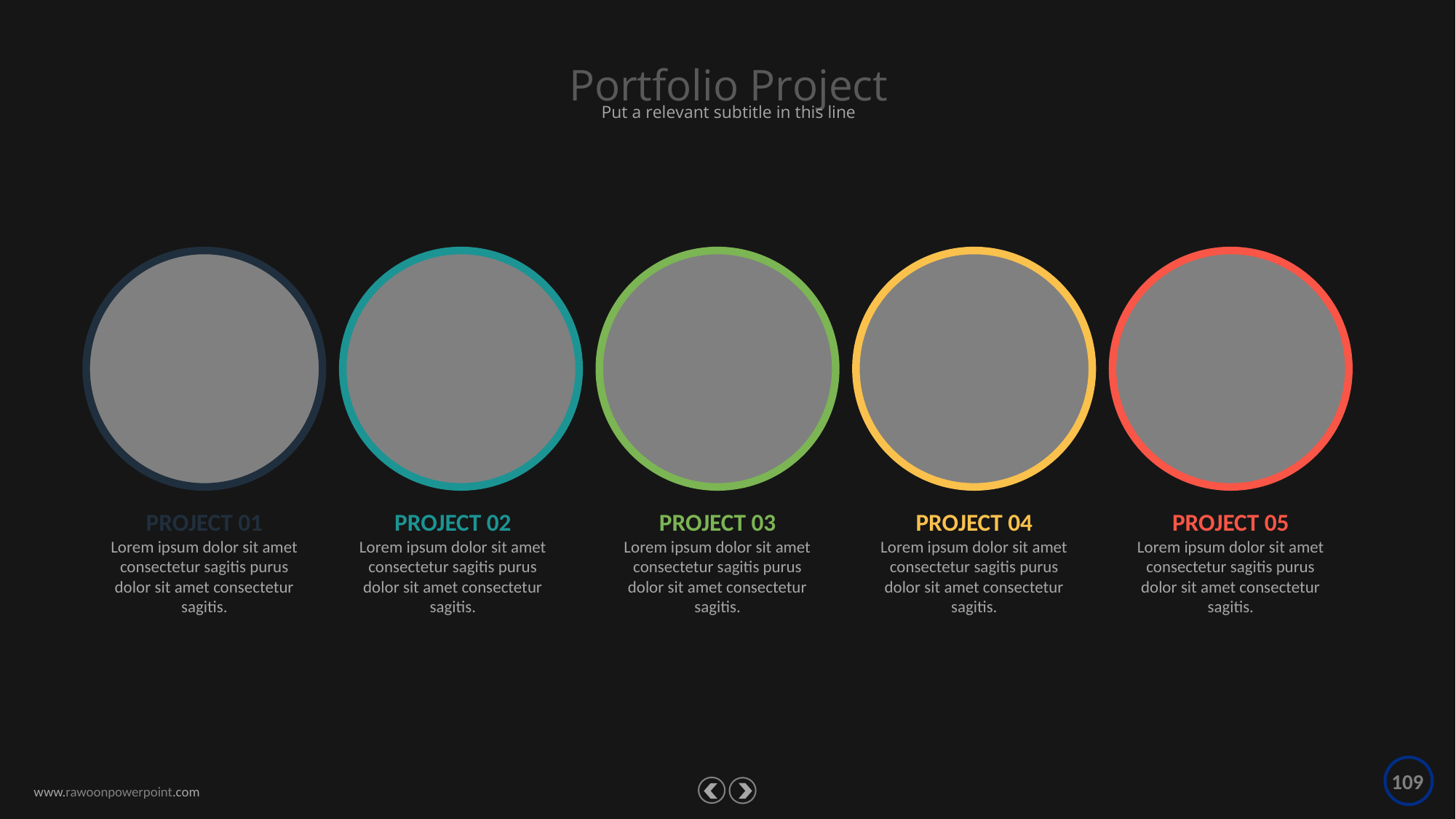

Portfolio Project
Put a relevant subtitle in this line

PROJECT 05
Lorem ipsum dolor sit amet consectetur sagitis purus dolor sit amet consectetur sagitis.
PROJECT 04
Lorem ipsum dolor sit amet consectetur sagitis purus dolor sit amet consectetur sagitis.
PROJECT 03
Lorem ipsum dolor sit amet consectetur sagitis purus dolor sit amet consectetur sagitis.
PROJECT 02
Lorem ipsum dolor sit amet consectetur sagitis purus dolor sit amet consectetur sagitis.
PROJECT 01
Lorem ipsum dolor sit amet consectetur sagitis purus dolor sit amet consectetur sagitis.
109